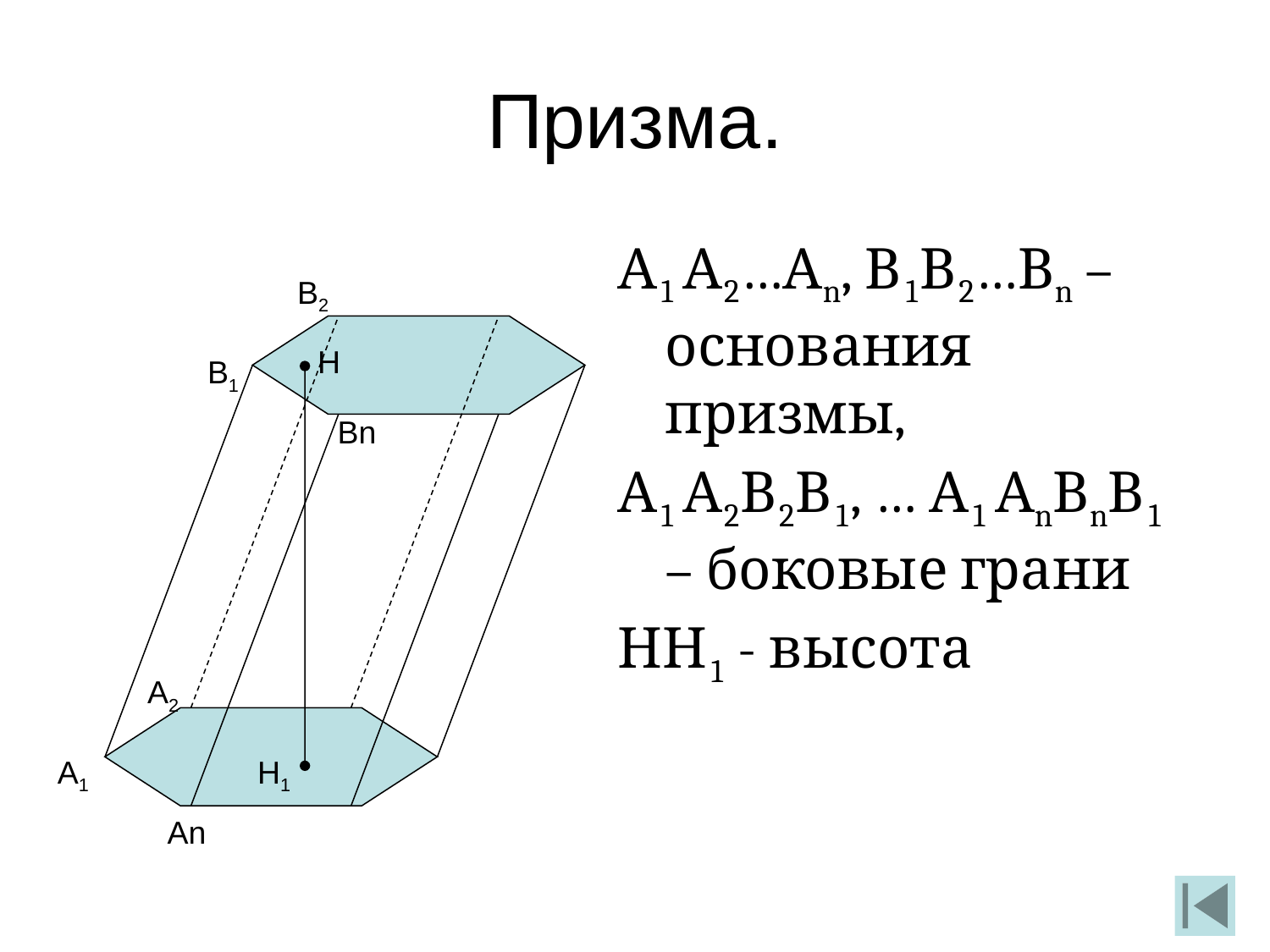

# Призма.
А1 А2…Аn, В1В2…Вn – основания призмы,
А1 А2В2В1, … А1 АnВnВ1 – боковые грани
НН1 - высота
В2

В1
Вn
А2
А1
Аn
Н

Н1